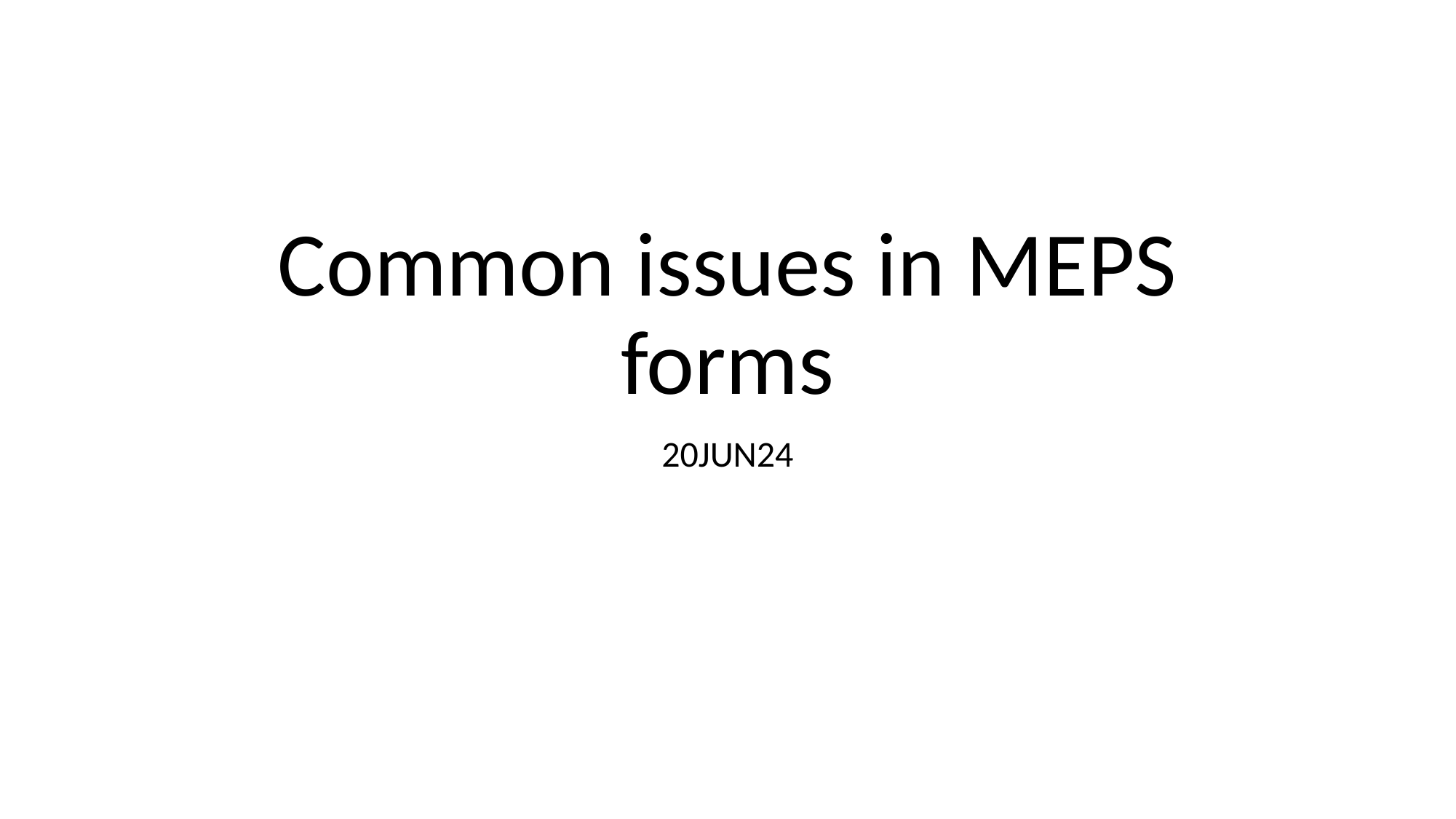

# Common issues in MEPS forms
20JUN24